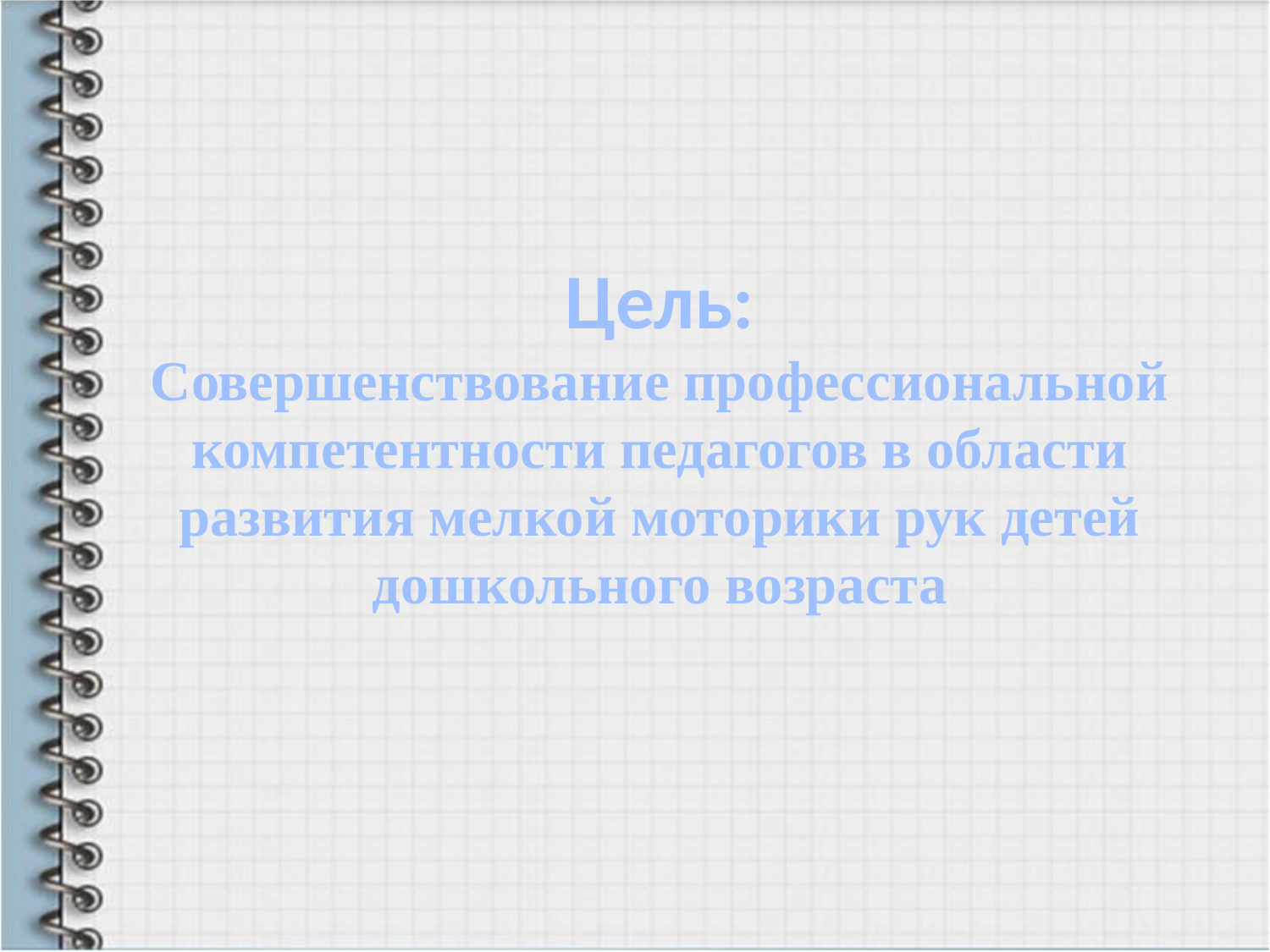

# Цель: Совершенствование профессиональной компетентности педагогов в области развития мелкой моторики рук детей дошкольного возраста